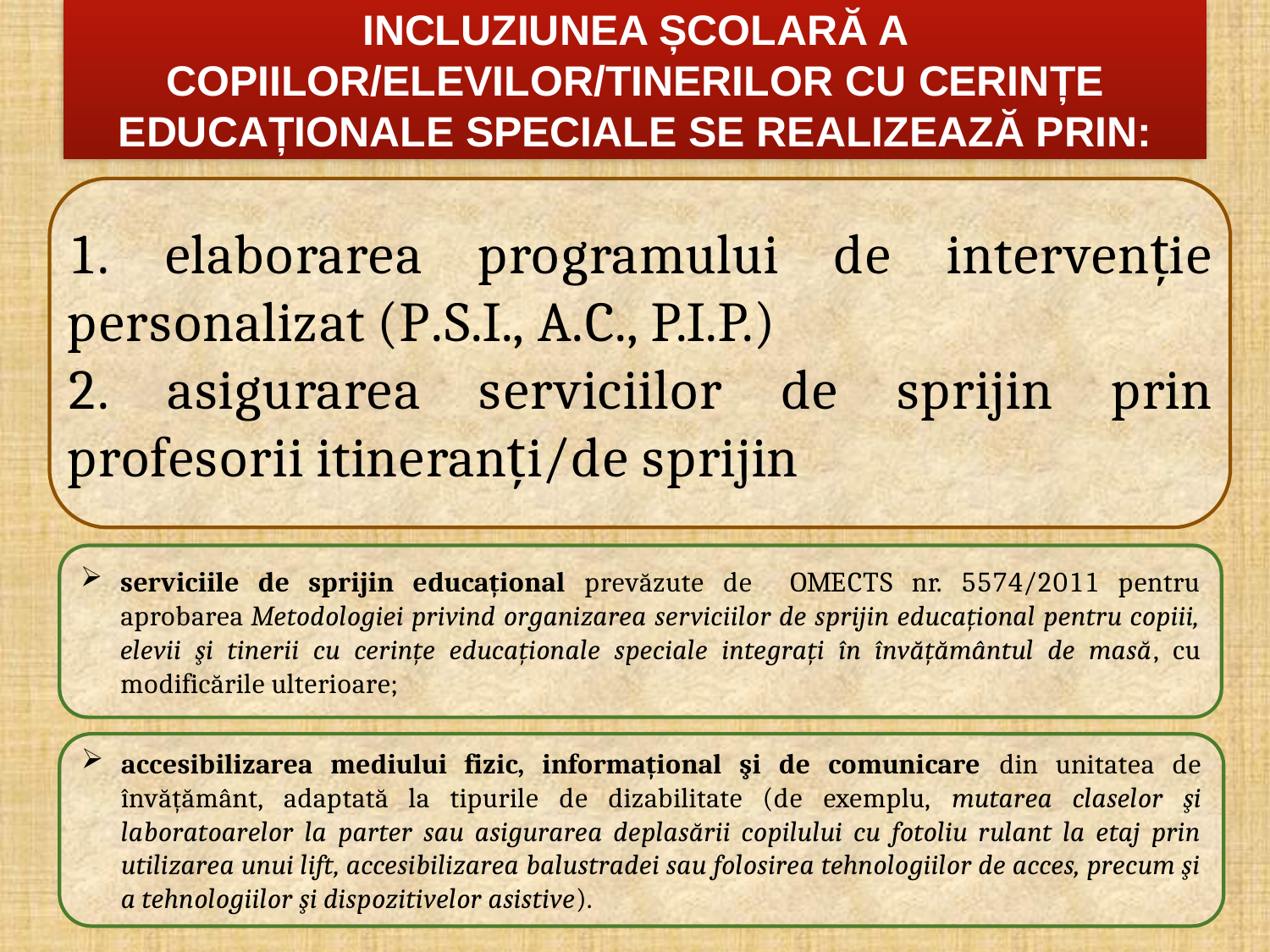

# INCLUZIUNEA ȘCOLARĂ A COPIILOR/ELEVILOR/TINERILOR CU CERINȚE EDUCAȚIONALE SPECIALE SE REALIZEAZĂ PRIN:
1. elaborarea programului de intervenție personalizat (P.S.I., A.C., P.I.P.)
2. asigurarea serviciilor de sprijin prin profesorii itineranți/de sprijin
serviciile de sprijin educaţional prevăzute de  OMECTS nr. 5574/2011 pentru aprobarea Metodologiei privind organizarea serviciilor de sprijin educaţional pentru copiii, elevii şi tinerii cu cerinţe educaţionale speciale integraţi în învăţământul de masă, cu modificările ulterioare;
accesibilizarea mediului fizic, informaţional şi de comunicare din unitatea de învăţământ, adaptată la tipurile de dizabilitate (de exemplu, mutarea claselor şi laboratoarelor la parter sau asigurarea deplasării copilului cu fotoliu rulant la etaj prin utilizarea unui lift, accesibilizarea balustradei sau folosirea tehnologiilor de acces, precum şi a tehnologiilor şi dispozitivelor asistive).